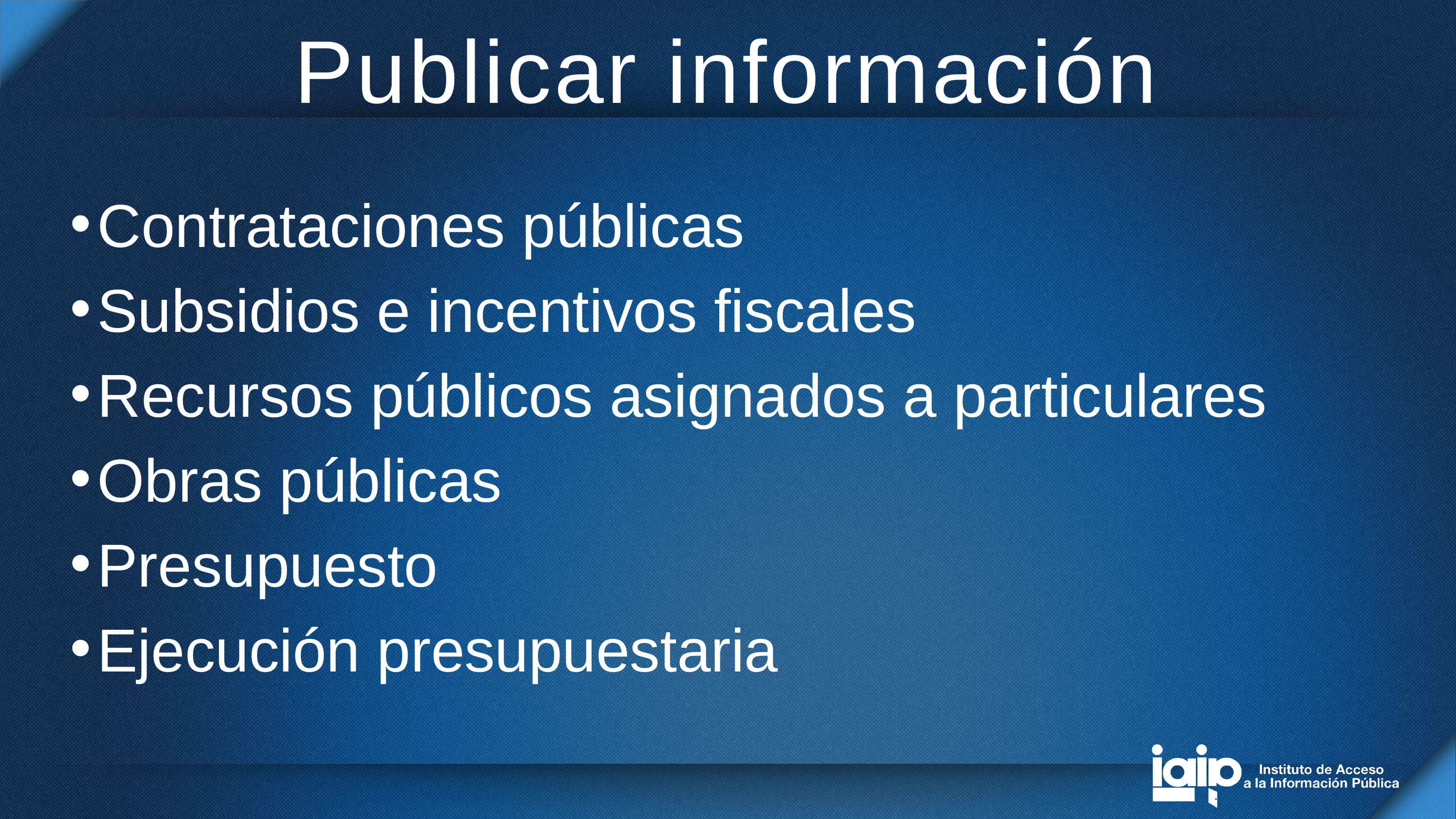

# Publicar información
Contrataciones públicas
Subsidios e incentivos fiscales
Recursos públicos asignados a particulares
Obras públicas
Presupuesto
Ejecución presupuestaria